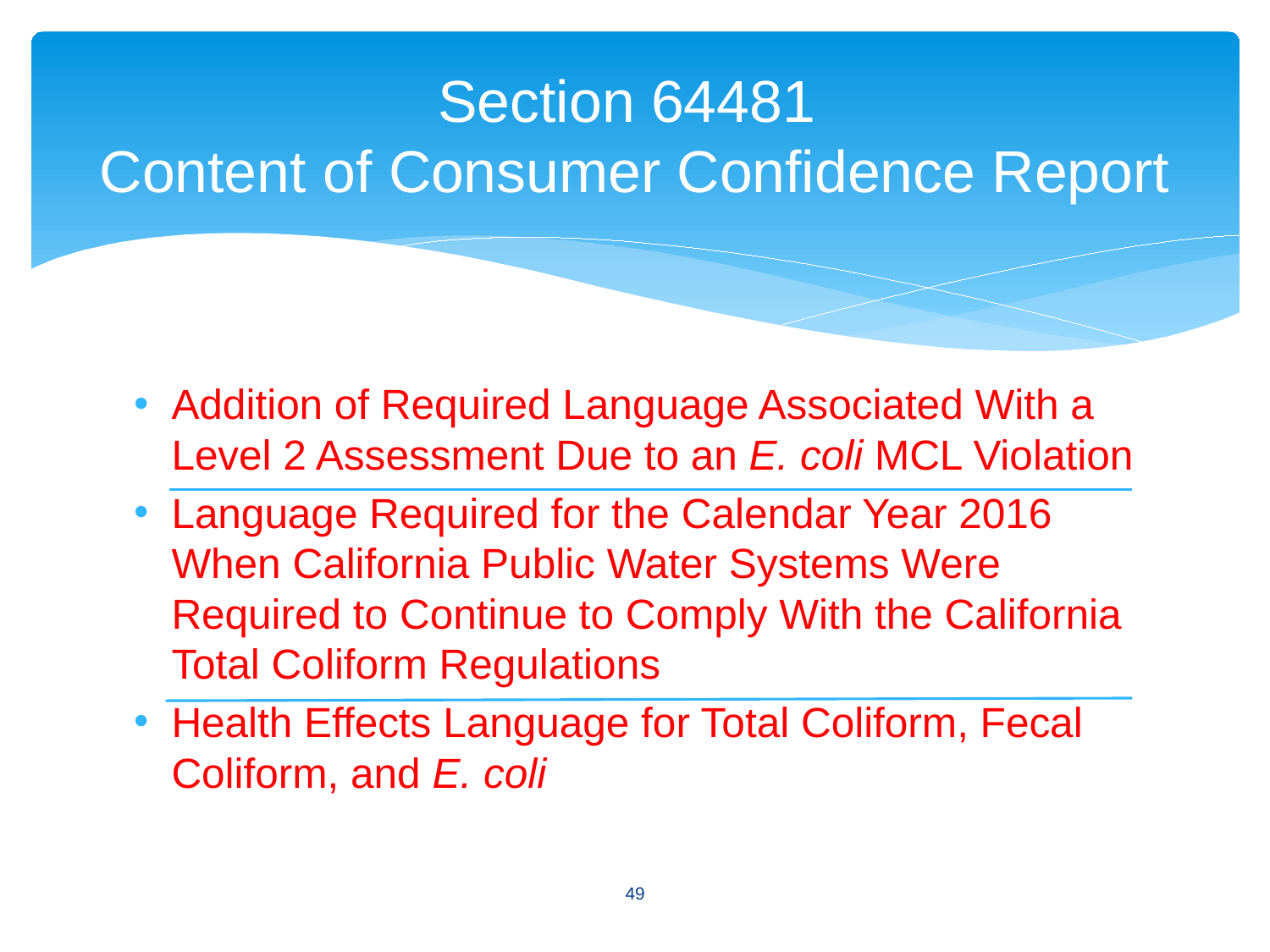

# Section 64481 Content of Consumer Confidence Report
Addition of Required Language Associated With a Level 2 Assessment Due to an E. coli MCL Violation
Language Required for the Calendar Year 2016 When California Public Water Systems Were Required to Continue to Comply With the California Total Coliform Regulations
Health Effects Language for Total Coliform, Fecal Coliform, and E. coli
49